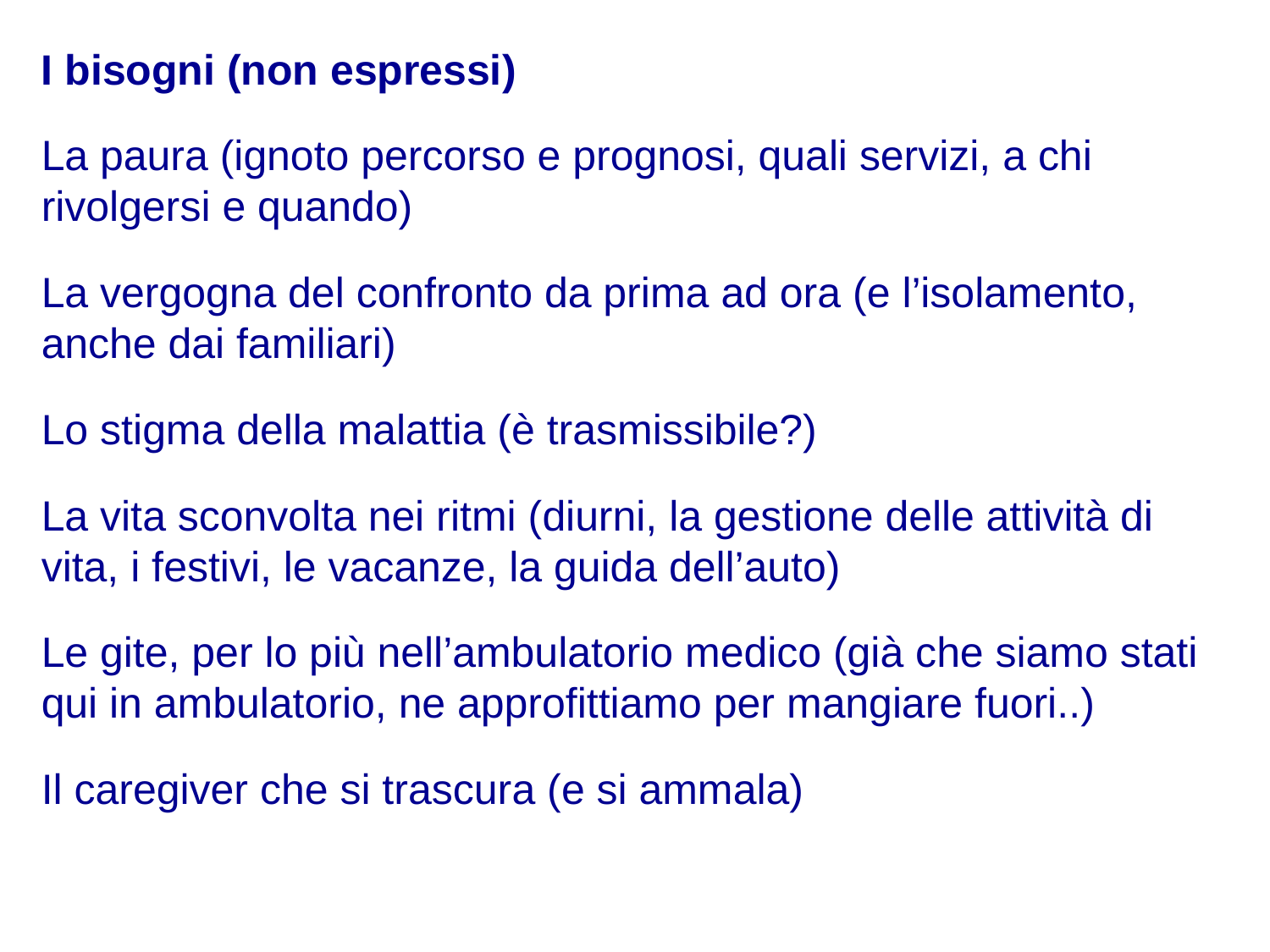

I bisogni (non espressi)
La paura (ignoto percorso e prognosi, quali servizi, a chi rivolgersi e quando)
La vergogna del confronto da prima ad ora (e l’isolamento, anche dai familiari)
Lo stigma della malattia (è trasmissibile?)
La vita sconvolta nei ritmi (diurni, la gestione delle attività di vita, i festivi, le vacanze, la guida dell’auto)
Le gite, per lo più nell’ambulatorio medico (già che siamo stati qui in ambulatorio, ne approfittiamo per mangiare fuori..)
Il caregiver che si trascura (e si ammala)